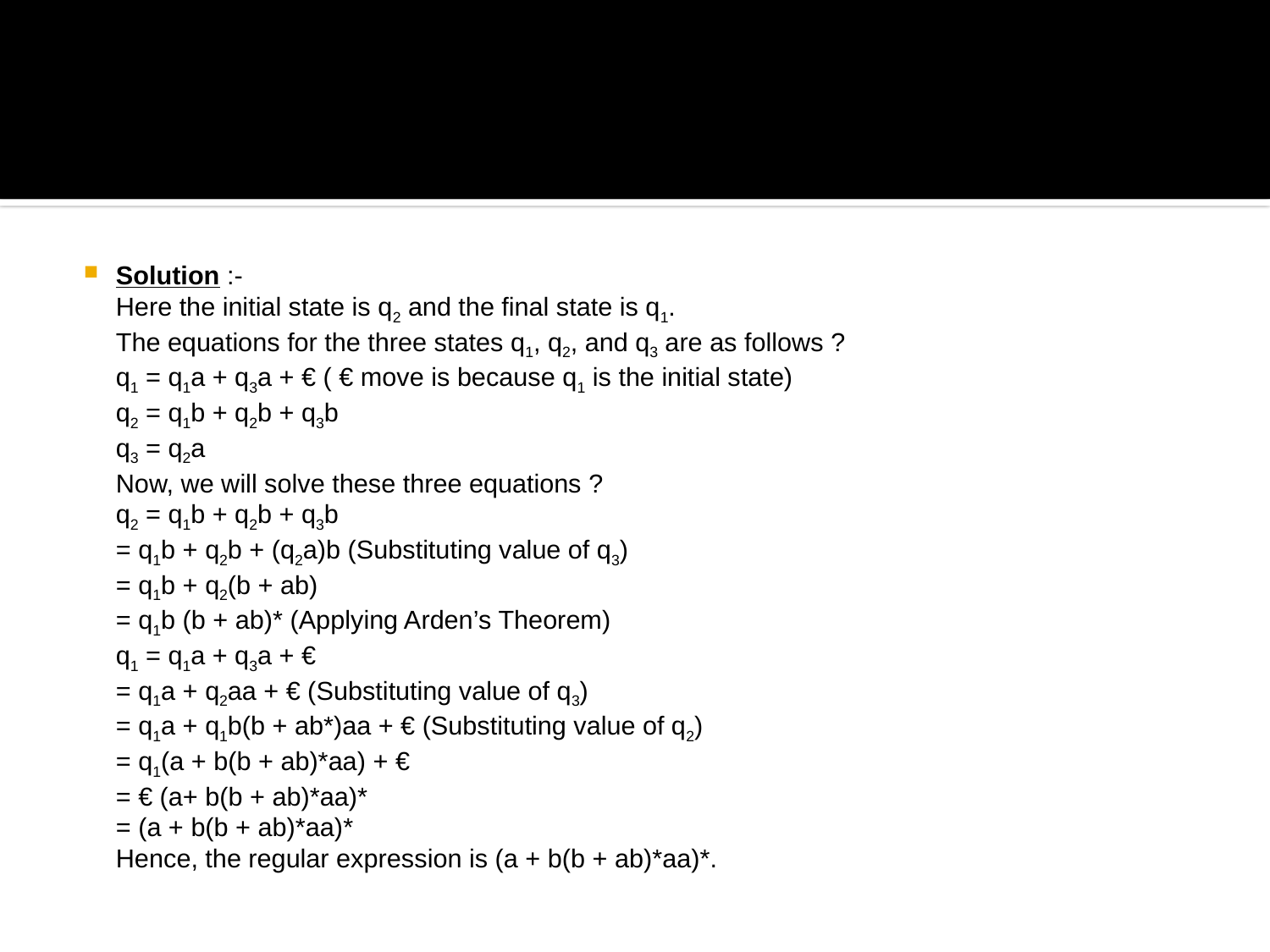

#
Solution :-
Here the initial state is q2 and the final state is q1.
The equations for the three states q1, q2, and q3 are as follows ?
q1 = q1a + q3a + € ( € move is because q1 is the initial state)
q2 = q1b + q2b + q3b
q3 = q2a
Now, we will solve these three equations ?
q2 = q1b + q2b + q3b
= q1b + q2b + (q2a)b (Substituting value of q3)
= q1b + q2(b + ab)
= q1b (b + ab)* (Applying Arden’s Theorem)
q1 = q1a + q3a + €
= q1a + q2aa + € (Substituting value of q3)
= q1a + q1b(b + ab*)aa + € (Substituting value of q2)
= q1(a + b(b + ab)*aa) + €
= € (a+ b(b + ab)*aa)*
= (a + b(b + ab)*aa)*
Hence, the regular expression is (a + b(b + ab)*aa)*.